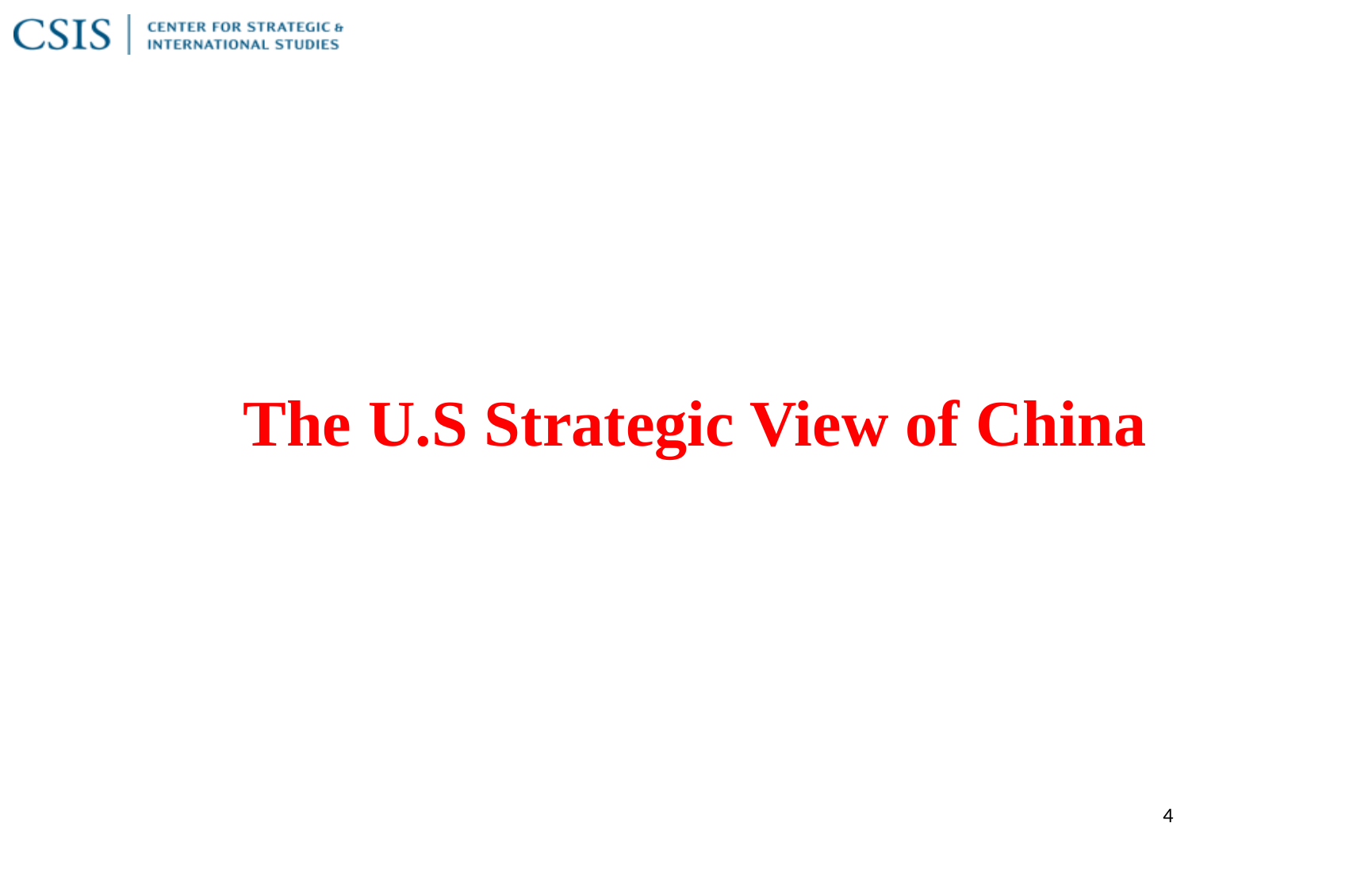

The U.S Strategic View of China
4